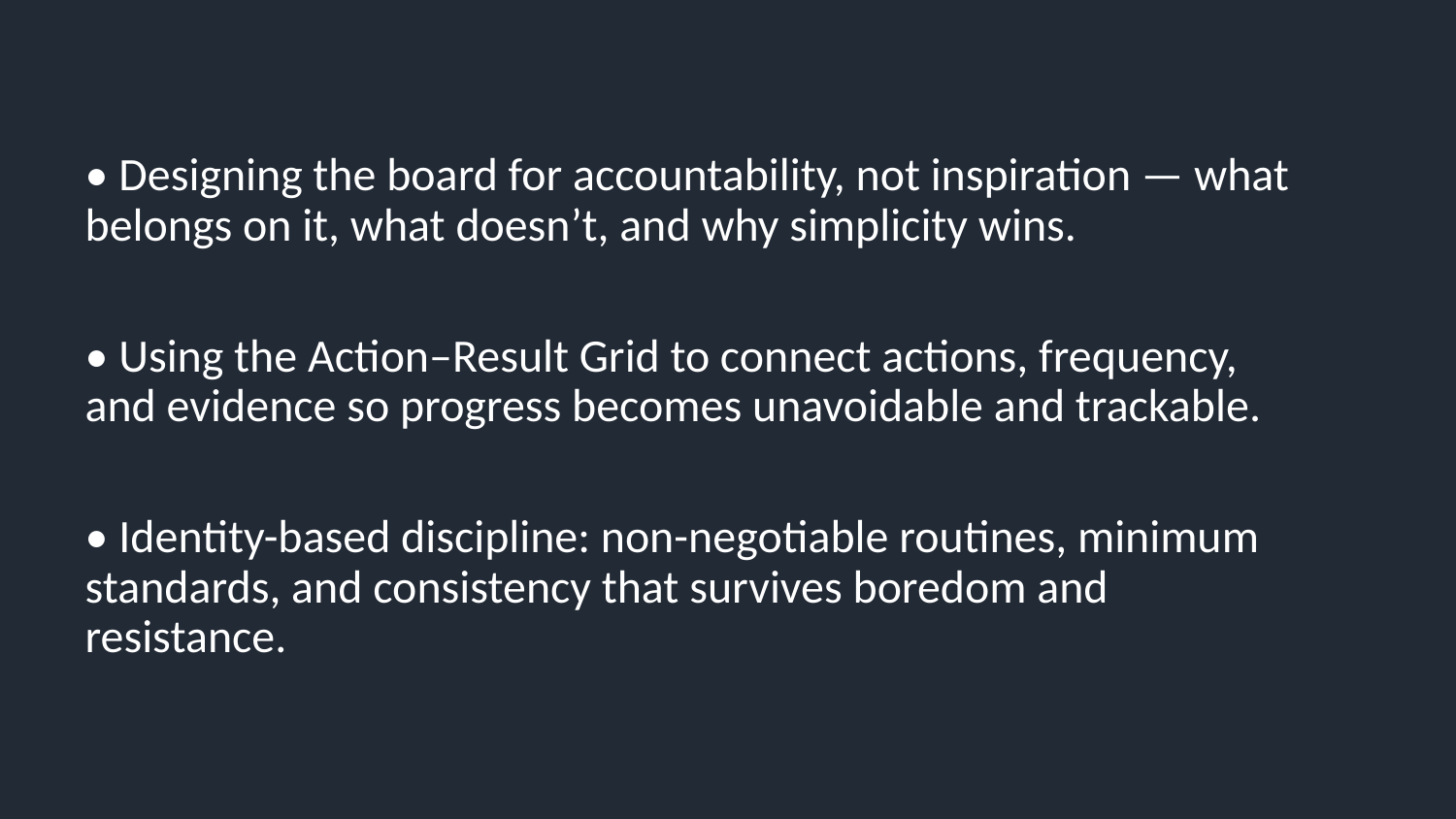

• Designing the board for accountability, not inspiration — what belongs on it, what doesn’t, and why simplicity wins.

• Using the Action–Result Grid to connect actions, frequency, and evidence so progress becomes unavoidable and trackable.

• Identity-based discipline: non-negotiable routines, minimum standards, and consistency that survives boredom and resistance.